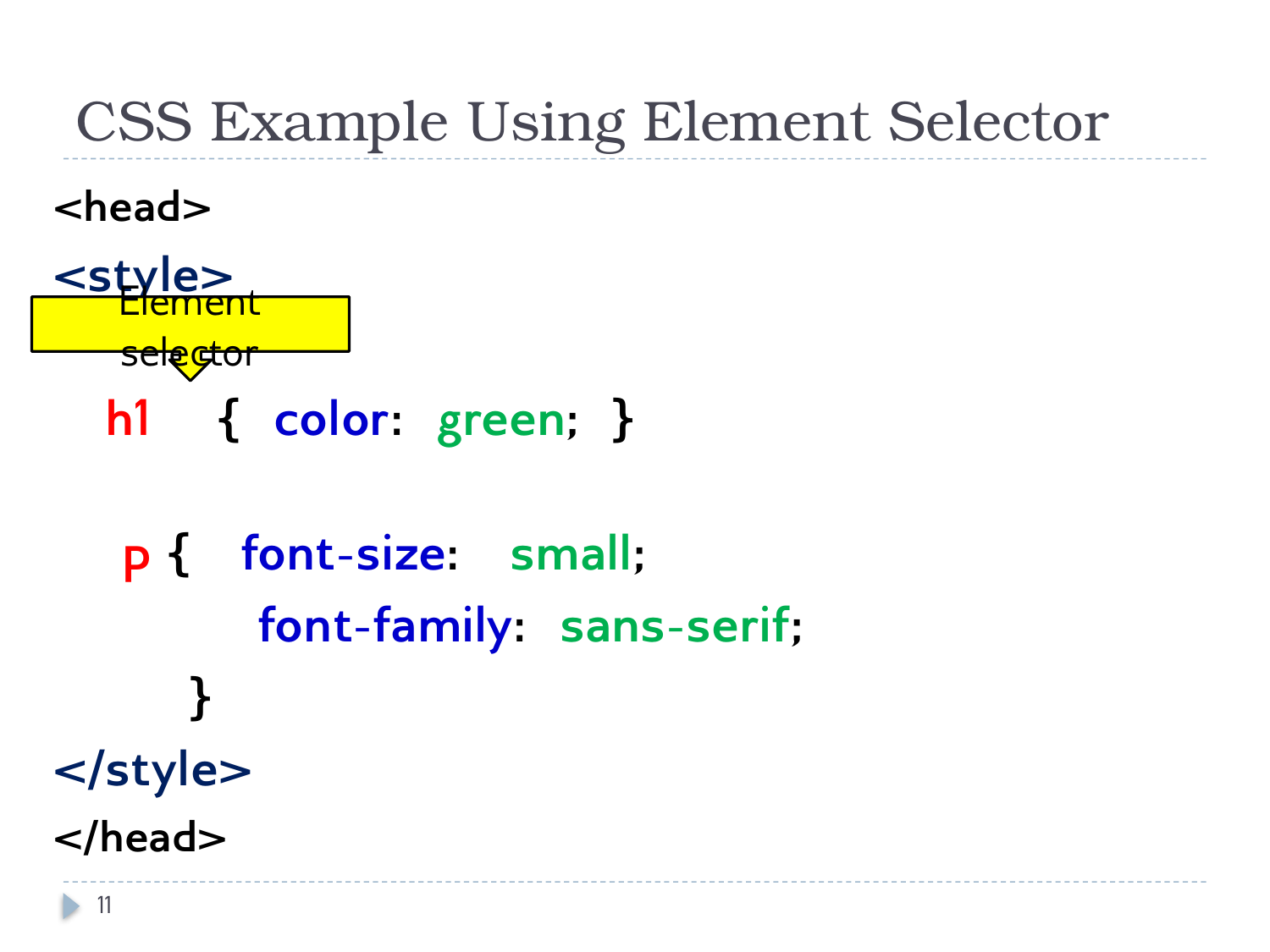

# CSS Example Using Element Selector
<head>
<style>

   h1    {  color:  green;  }
    p {   font-size:   small;
            font-family:  sans-serif;
        }
</style>
</head>
Element selector
11